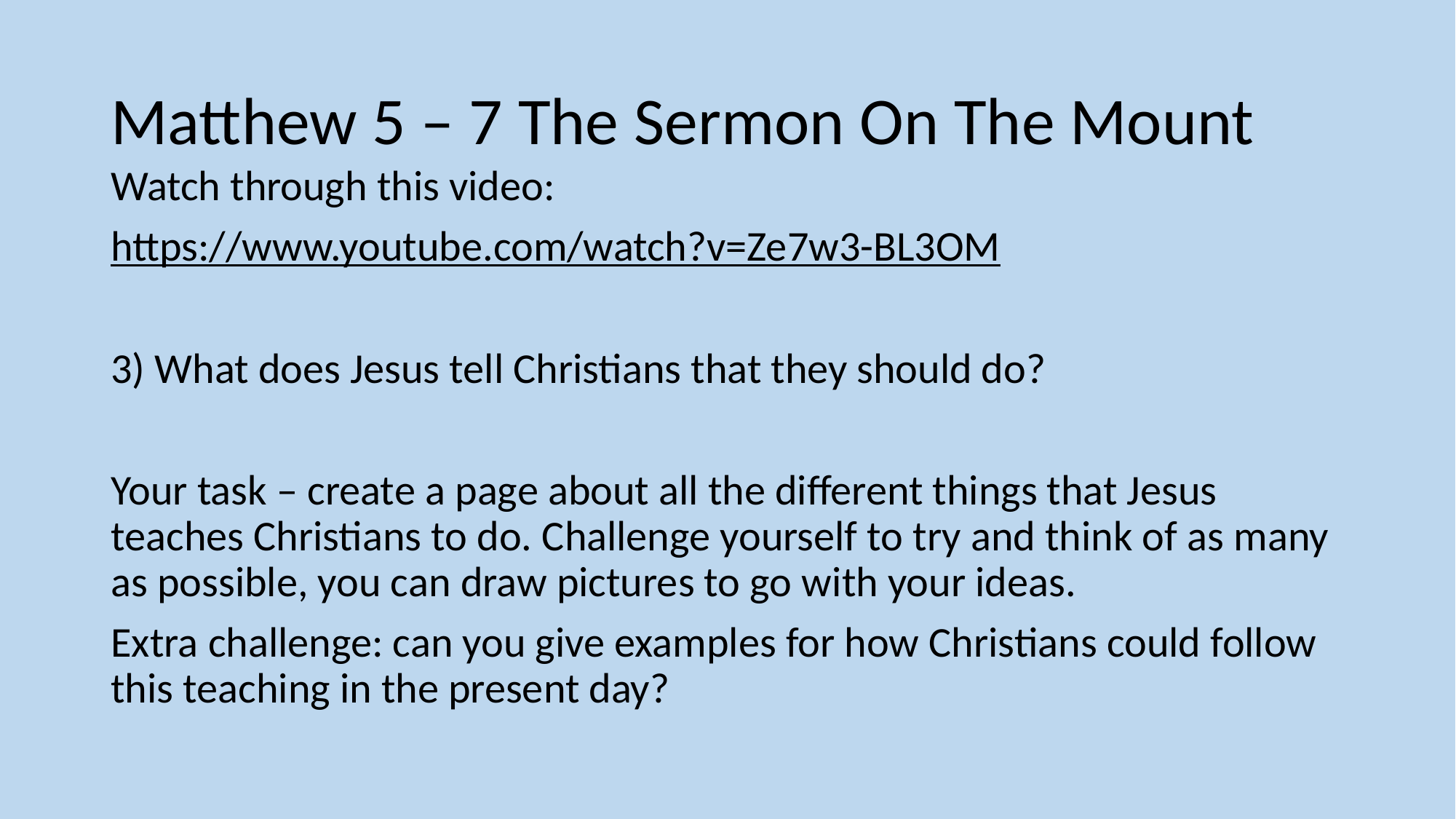

# Matthew 5 – 7 The Sermon On The Mount
Watch through this video:
https://www.youtube.com/watch?v=Ze7w3-BL3OM

3) What does Jesus tell Christians that they should do?

Your task – create a page about all the different things that Jesus teaches Christians to do. Challenge yourself to try and think of as many as possible, you can draw pictures to go with your ideas.
Extra challenge: can you give examples for how Christians could follow this teaching in the present day?